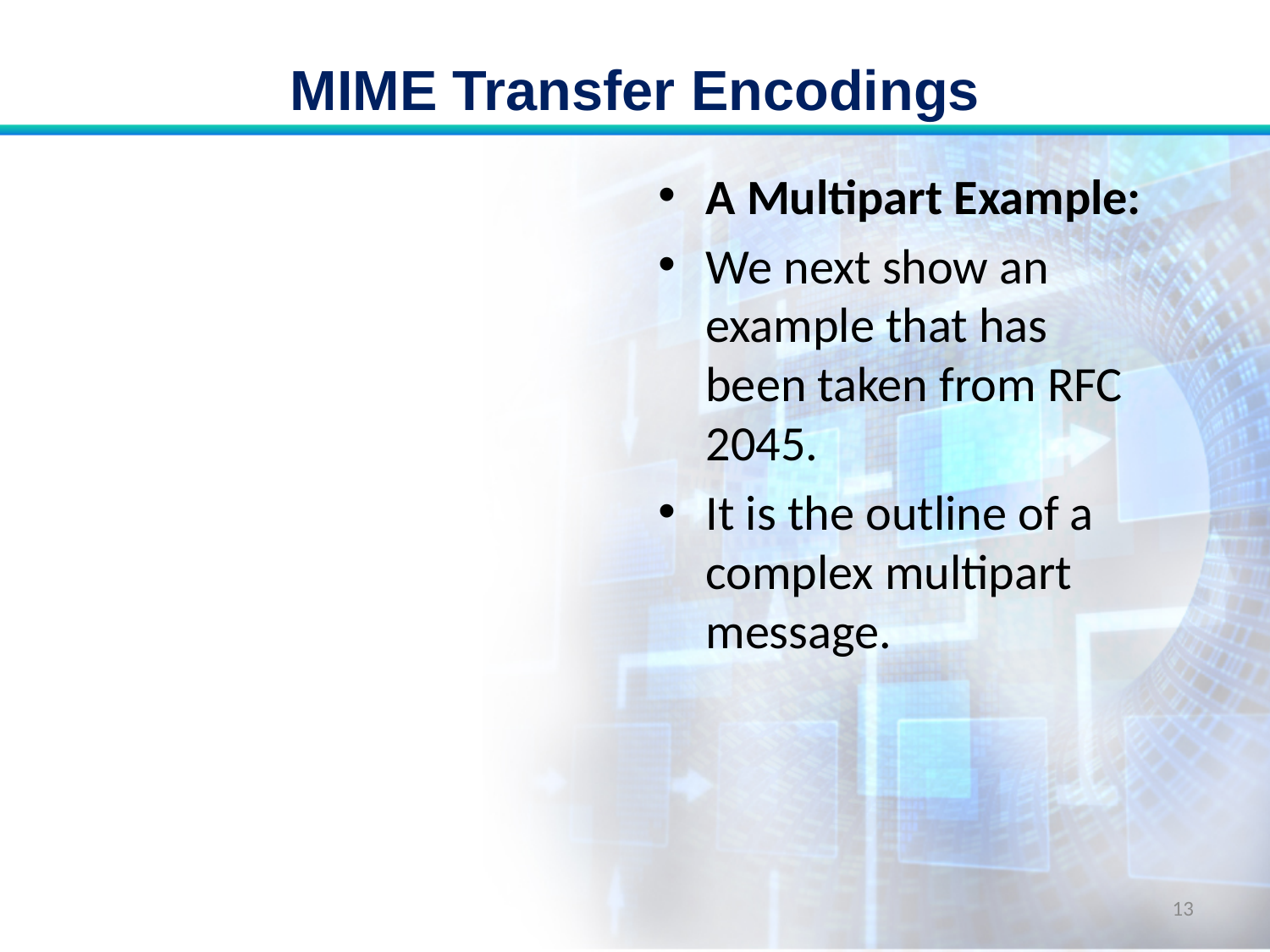

# MIME Transfer Encodings
A Multipart Example:
We next show an example that has been taken from RFC 2045.
It is the outline of a complex multipart message.
13